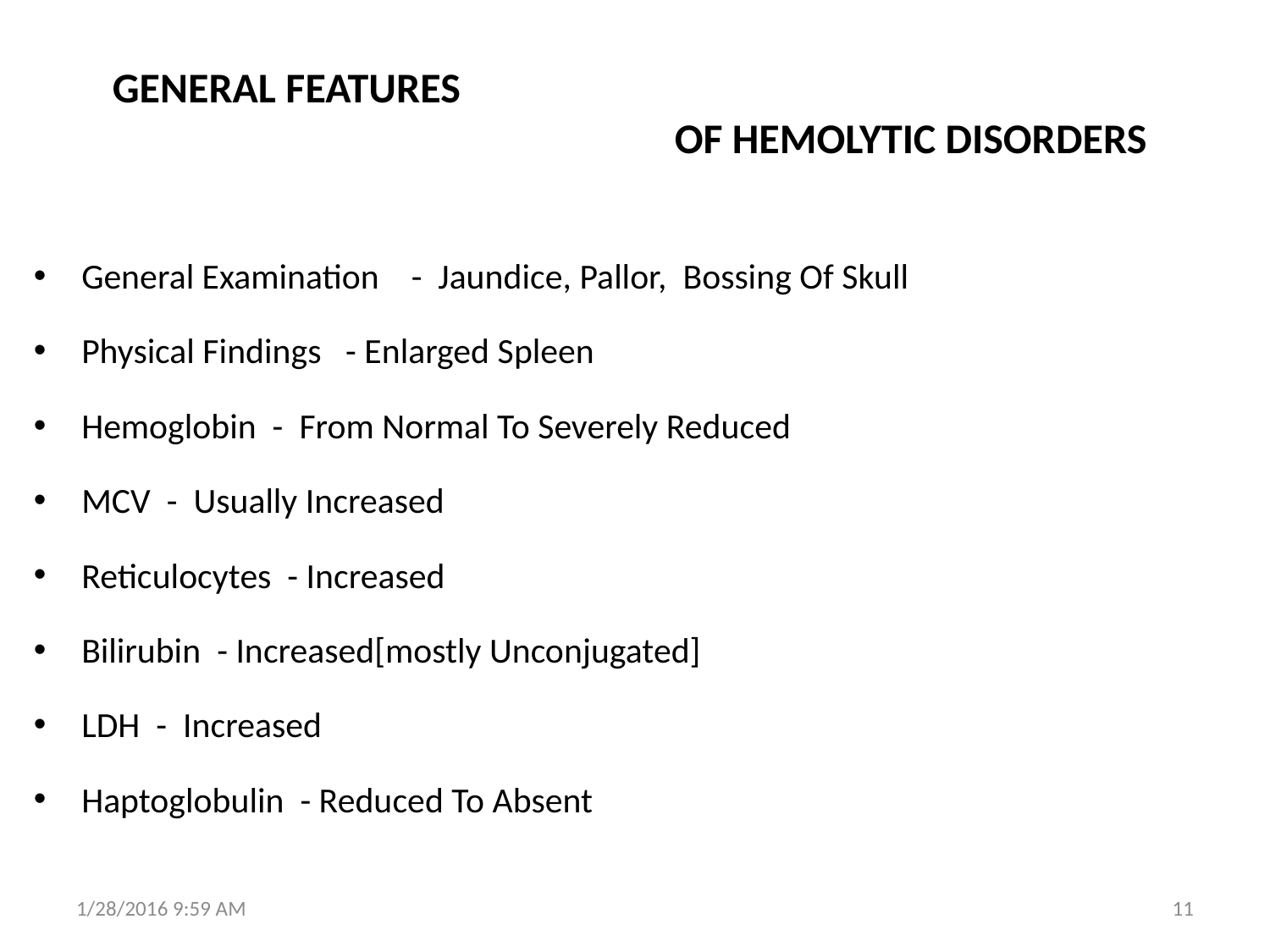

# GENERAL FEATURES                                                                                                                                    OF HEMOLYTIC DISORDERS
General Examination    -  Jaundice, Pallor,  Bossing Of Skull
Physical Findings   - Enlarged Spleen
Hemoglobin  -  From Normal To Severely Reduced
MCV  -  Usually Increased
Reticulocytes  - Increased
Bilirubin  - Increased[mostly Unconjugated]
LDH  -  Increased
Haptoglobulin  - Reduced To Absent
1/28/2016 9:59 AM
11